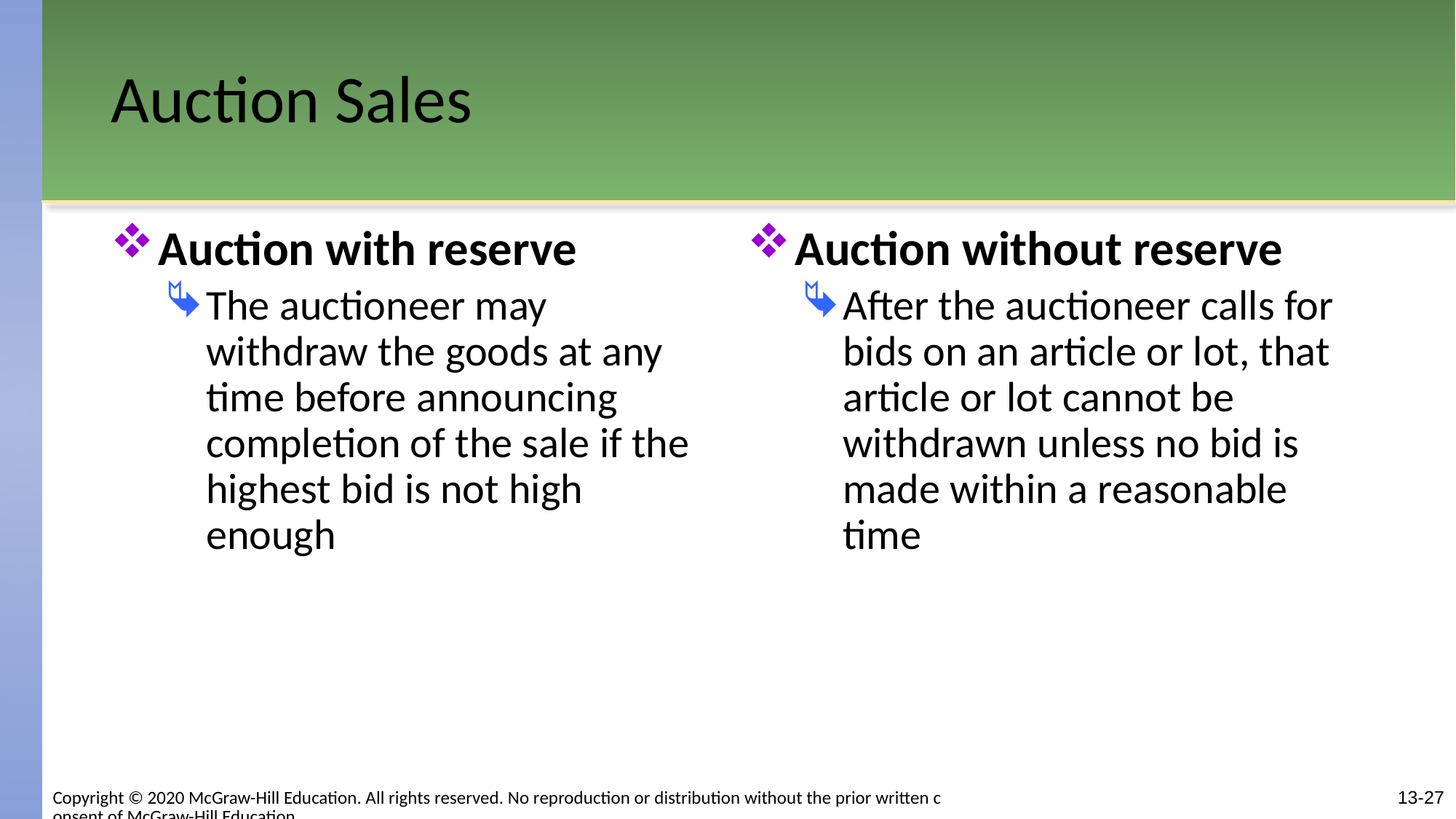

# Auction Sales
Auction with reserve
The auctioneer may withdraw the goods at any time before announcing completion of the sale if the highest bid is not high enough
Auction without reserve
After the auctioneer calls for bids on an article or lot, that article or lot cannot be withdrawn unless no bid is made within a reasonable time

Copyright © 2020 McGraw-Hill Education. All rights reserved. No reproduction or distribution without the prior written consent of McGraw-Hill Education.
13-27